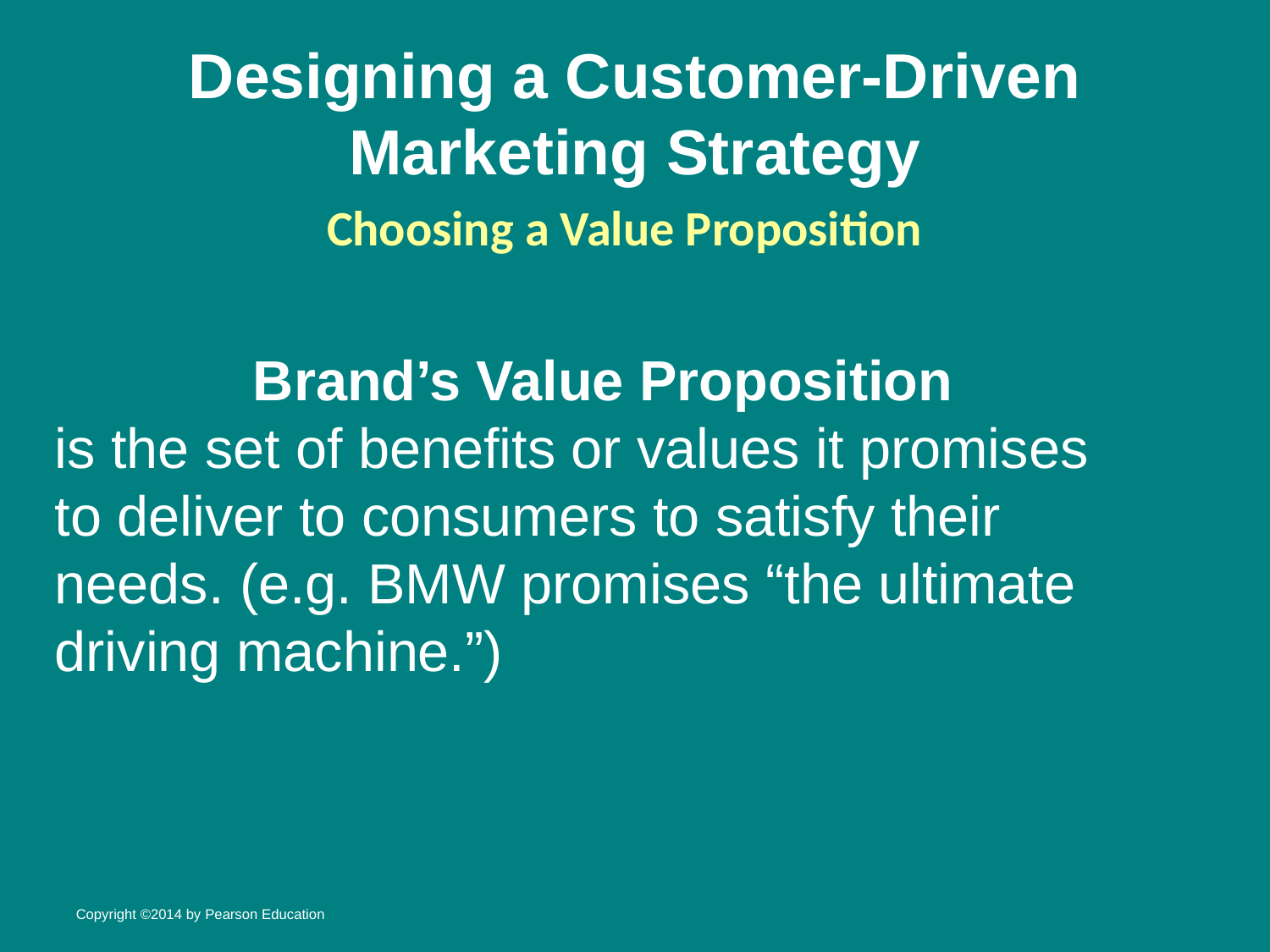

# Designing a Customer-Driven Marketing Strategy
Choosing a Value Proposition

Brand’s Value Proposition
is the set of benefits or values it promises to deliver to consumers to satisfy their needs. (e.g. BMW promises “the ultimate driving machine.”)

Copyright ©2014 by Pearson Education